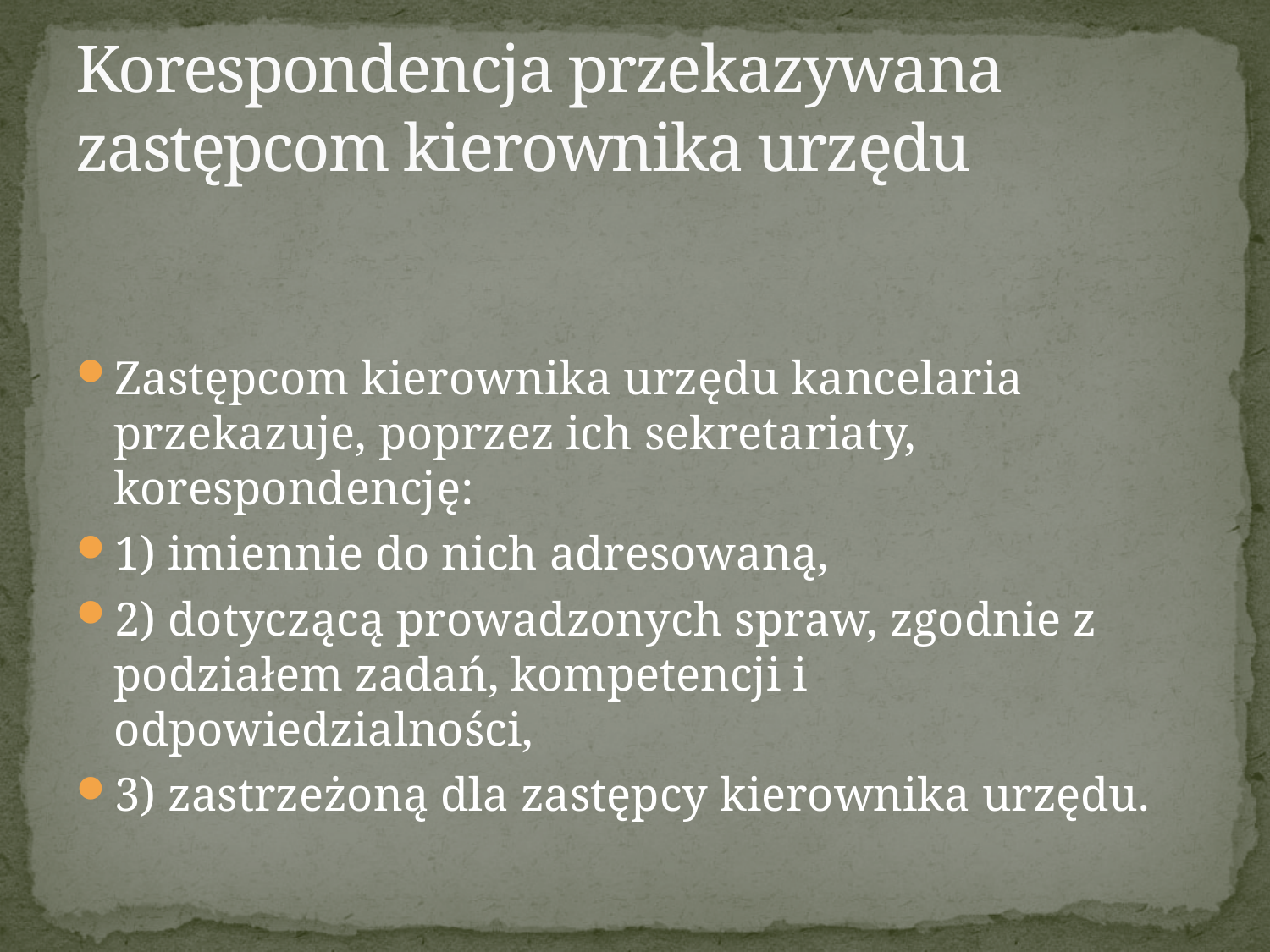

# Korespondencja przekazywana zastępcom kierownika urzędu

Zastępcom kierownika urzędu kancelaria przekazuje, poprzez ich sekretariaty, korespondencję:
1) imiennie do nich adresowaną,
2) dotyczącą prowadzonych spraw, zgodnie z podziałem zadań, kompetencji i odpowiedzialności,
3) zastrzeżoną dla zastępcy kierownika urzędu.